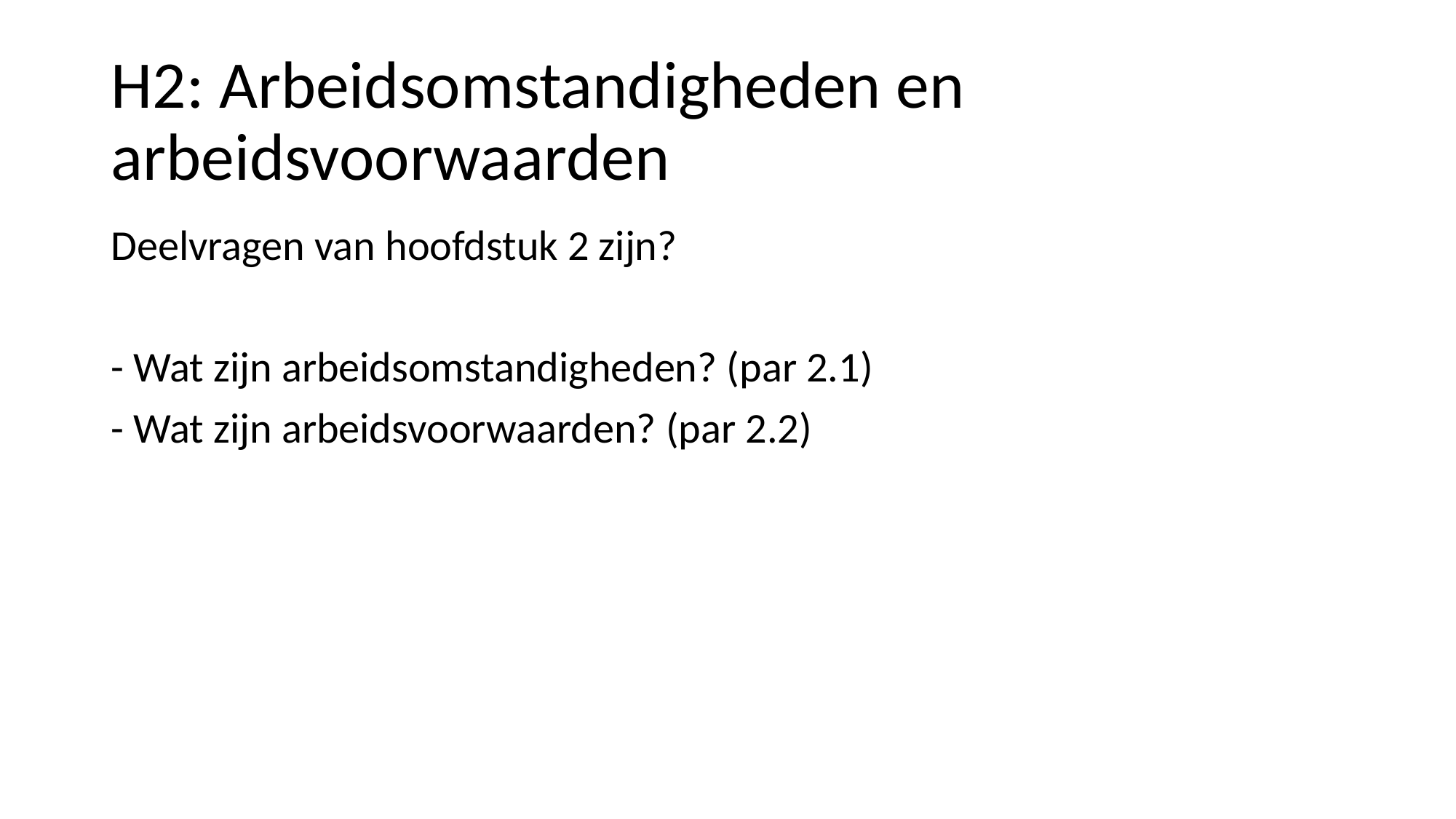

# H2: Arbeidsomstandigheden en arbeidsvoorwaarden
Deelvragen van hoofdstuk 2 zijn?

- Wat zijn arbeidsomstandigheden? (par 2.1)
- Wat zijn arbeidsvoorwaarden? (par 2.2)